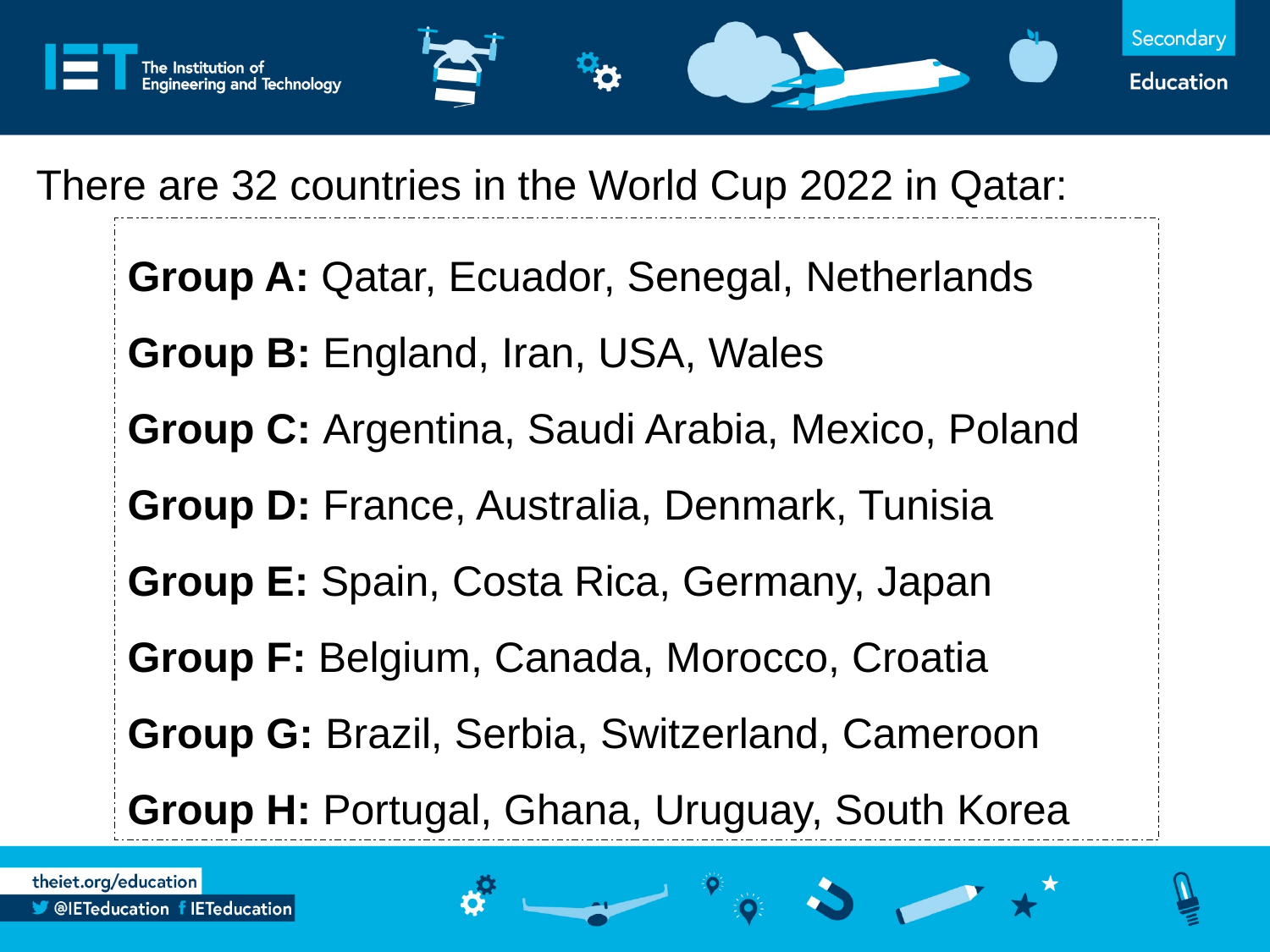

There are 32 countries in the World Cup 2022 in Qatar:
Group A: Qatar, Ecuador, Senegal, Netherlands
Group B: England, Iran, USA, Wales
Group C: Argentina, Saudi Arabia, Mexico, Poland
Group D: France, Australia, Denmark, Tunisia
Group E: Spain, Costa Rica, Germany, Japan
Group F: Belgium, Canada, Morocco, Croatia
Group G: Brazil, Serbia, Switzerland, Cameroon
Group H: Portugal, Ghana, Uruguay, South Korea